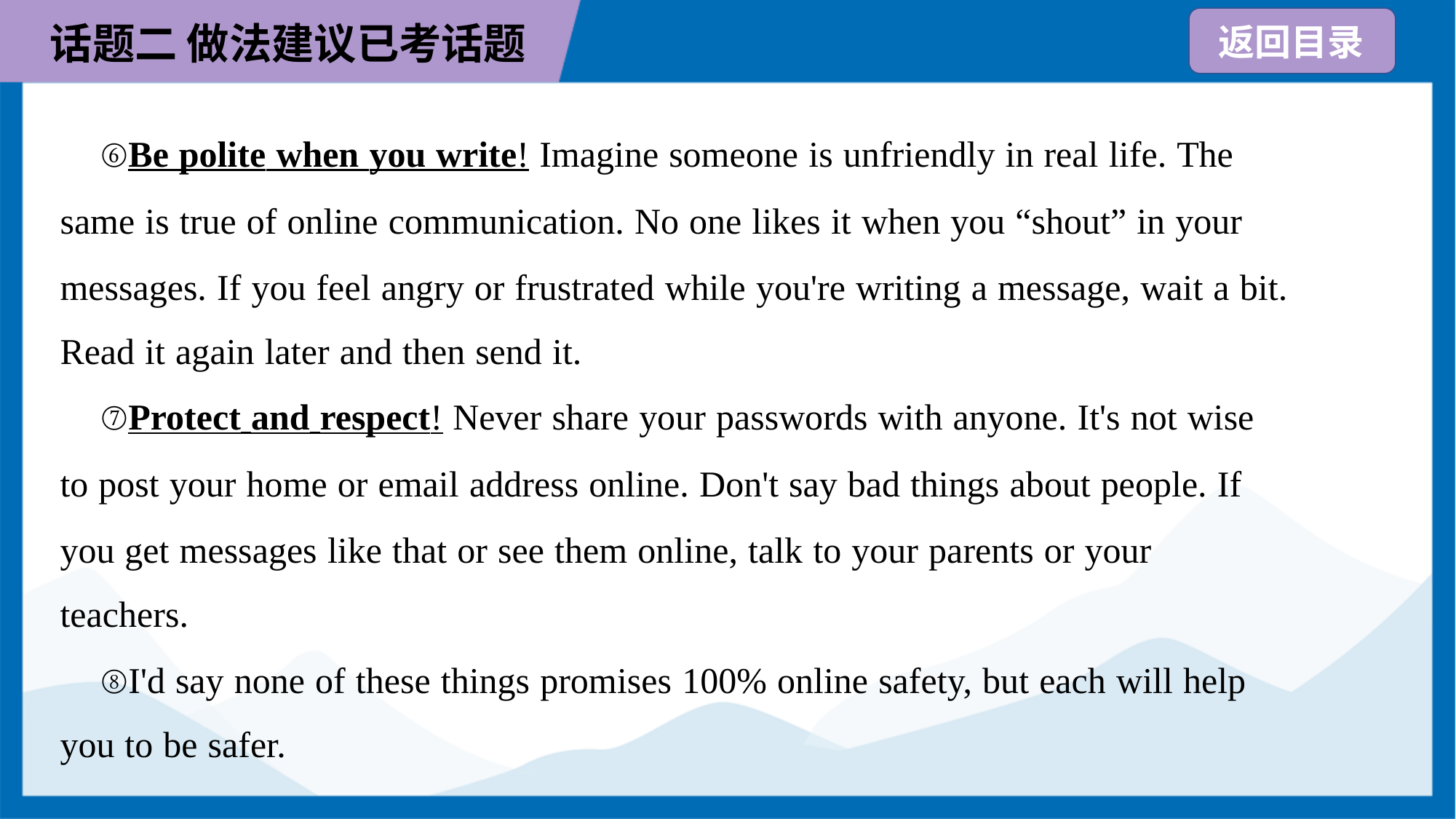

⑥Be polite when you write! Imagine someone is unfriendly in real life. The
same is true of online communication. No one likes it when you “shout” in your
messages. If you feel angry or frustrated while you're writing a message, wait a bit.
Read it again later and then send it.
    ⑦Protect and respect! Never share your passwords with anyone. It's not wise
to post your home or email address online. Don't say bad things about people. If
you get messages like that or see them online, talk to your parents or your
teachers.
    ⑧I'd say none of these things promises 100% online safety, but each will help
you to be safer.